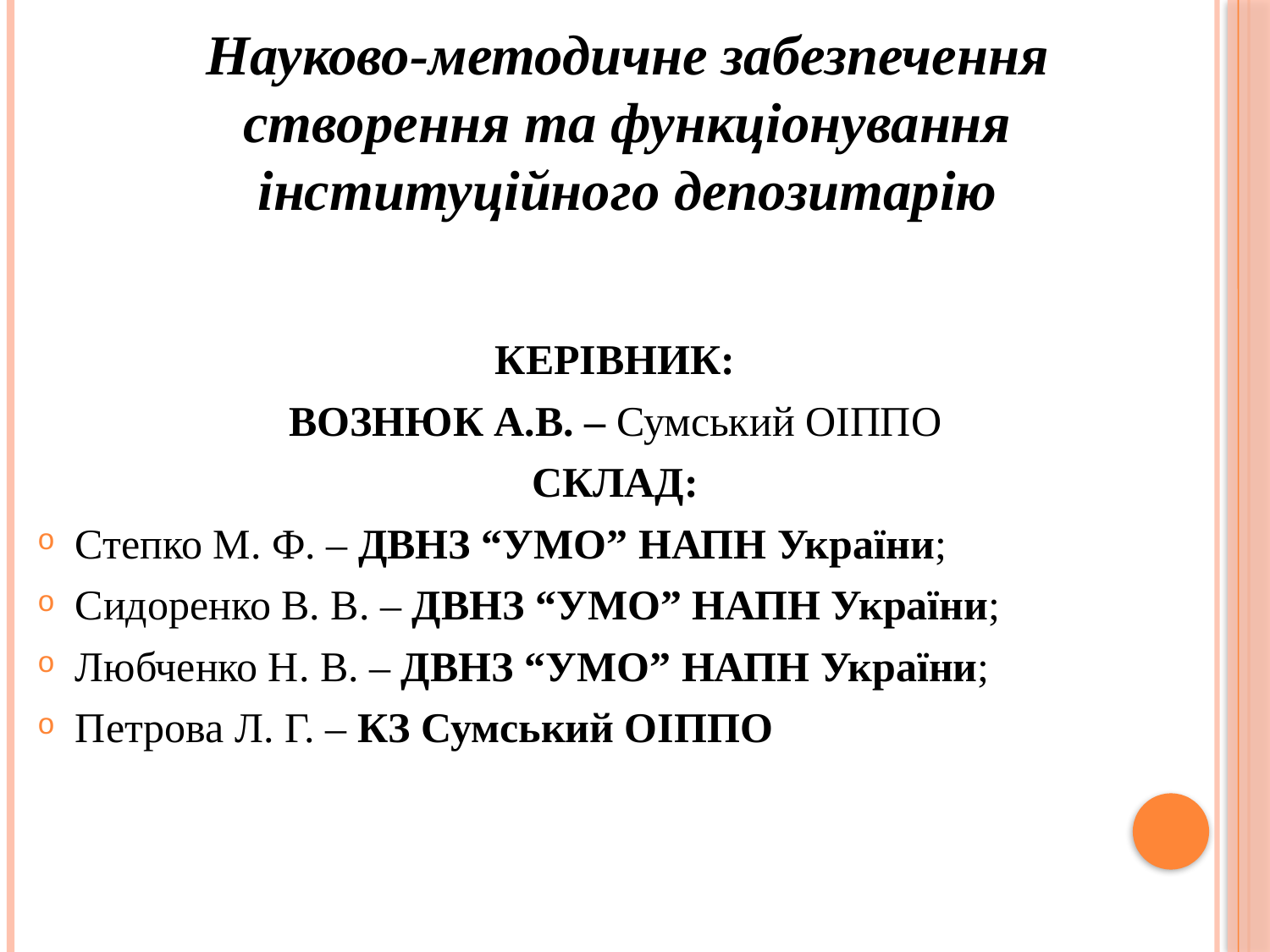

Науково-методичне забезпечення створення та функціонування інституційного депозитарію

Здійснення  моніторингу  якості  післядипломної освіти регіону
КЕРІВНИК:
ВОЗНЮК А.В. – Сумський ОІППО
СКЛАД:
Степко М. Ф. – ДВНЗ “УМО” НАПН України;
Сидоренко В. В. – ДВНЗ “УМО” НАПН України;
Любченко Н. В. – ДВНЗ “УМО” НАПН України;
Петрова Л. Г. – КЗ Сумський ОІППО